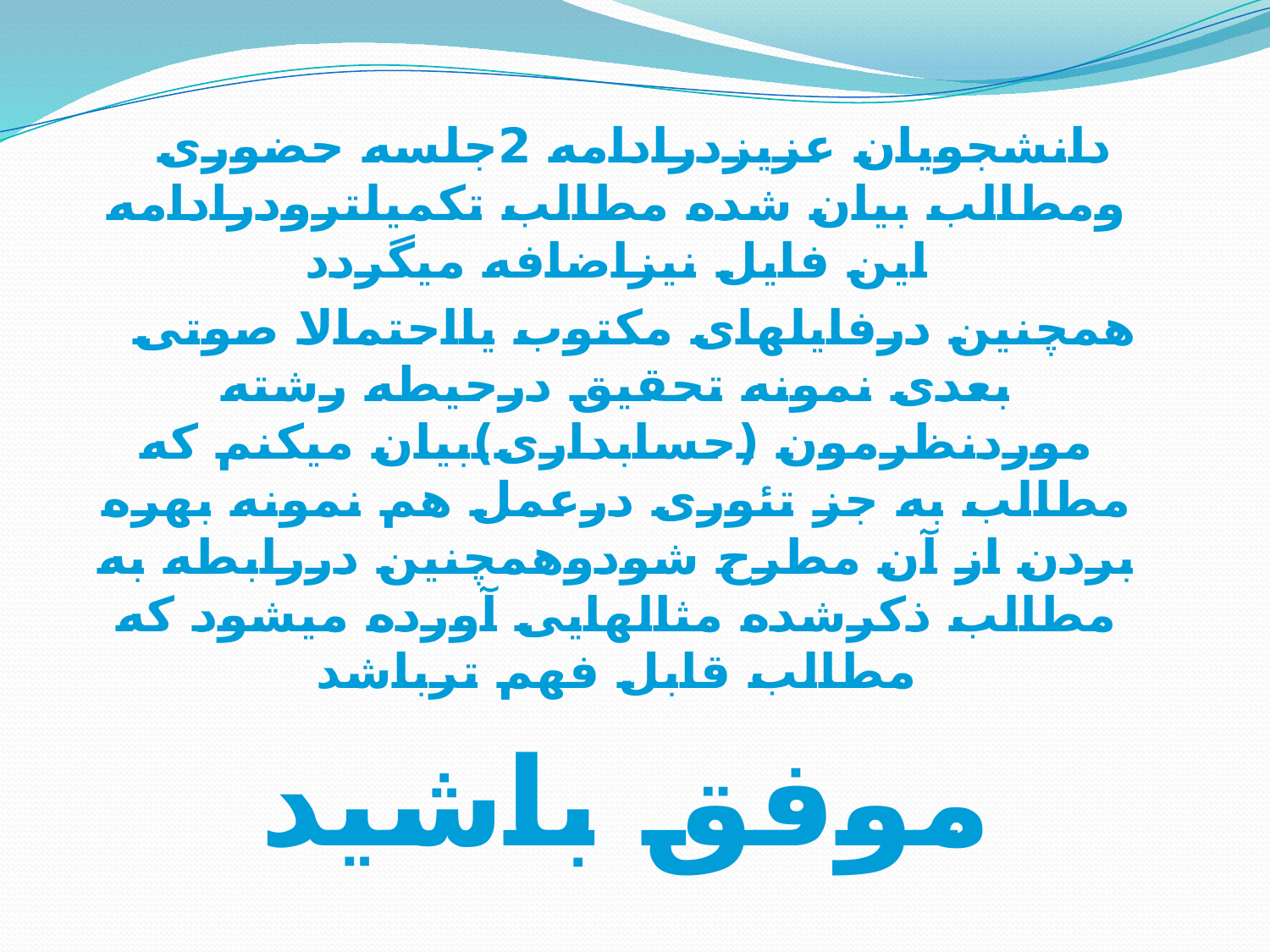

دانشجویان عزیزدرادامه 2جلسه حضوری ومطالب بیان شده مطالب تکمیلترودرادامه این فایل نیزاضافه میگردد
همچنین درفایلهای مکتوب یااحتمالا صوتی بعدی نمونه تحقیق درحیطه رشته موردنظرمون (حسابداری)بیان میکنم که مطالب به جز تئوری درعمل هم نمونه بهره بردن از آن مطرح شودوهمچنین دررابطه به مطالب ذکرشده مثالهایی آورده میشود که مطالب قابل فهم ترباشد
 موفق باشید